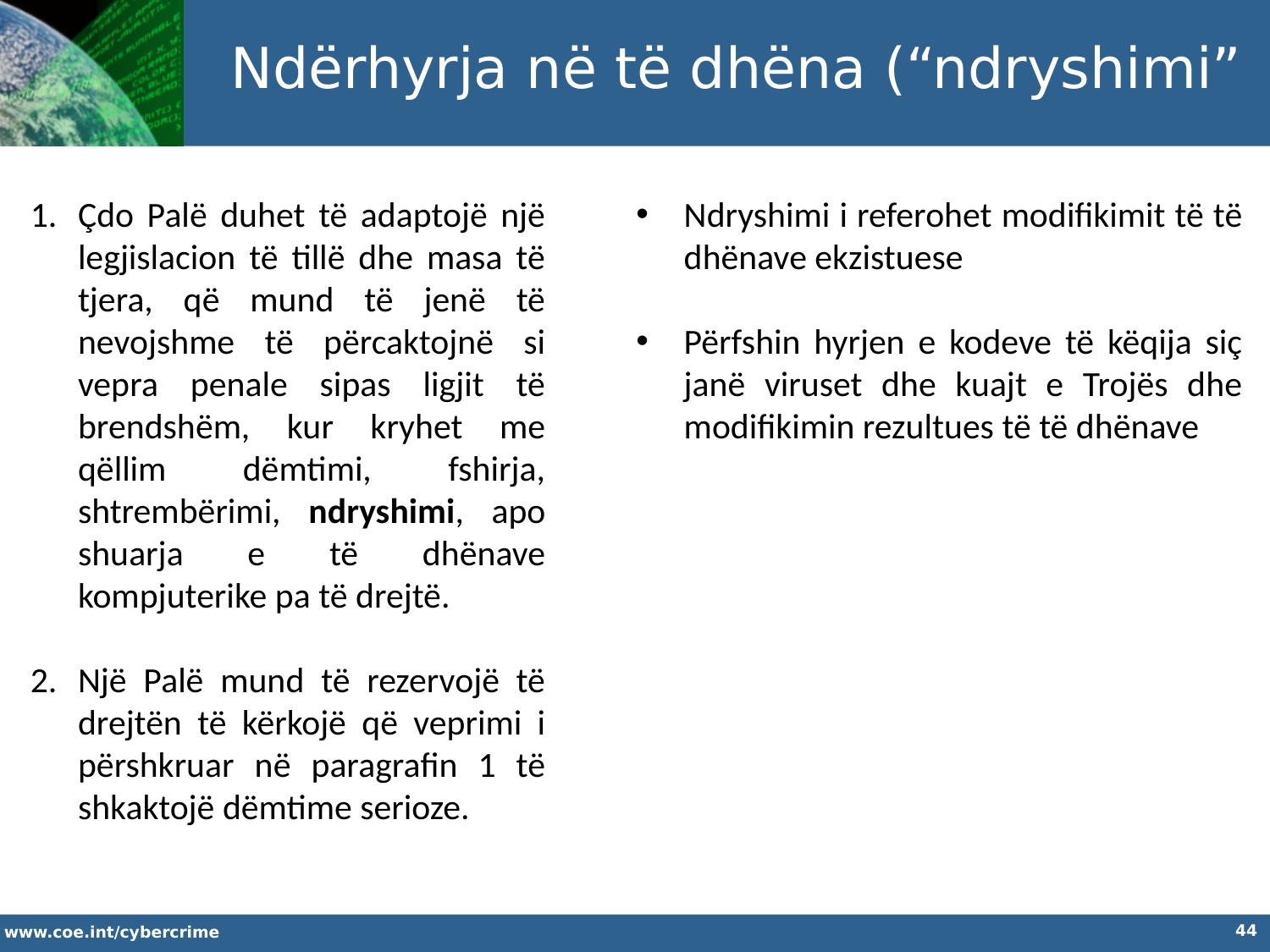

Ndërhyrja në të dhëna (“ndryshimi”
Çdo Palë duhet të adaptojë një legjislacion të tillë dhe masa të tjera, që mund të jenë të nevojshme të përcaktojnë si vepra penale sipas ligjit të brendshëm, kur kryhet me qëllim dëmtimi, fshirja, shtrembërimi, ndryshimi, apo shuarja e të dhënave kompjuterike pa të drejtë.

Një Palë mund të rezervojë të drejtën të kërkojë që veprimi i përshkruar në paragrafin 1 të shkaktojë dëmtime serioze.
Ndryshimi i referohet modifikimit të të dhënave ekzistuese

Përfshin hyrjen e kodeve të këqija siç janë viruset dhe kuajt e Trojës dhe modifikimin rezultues të të dhënave